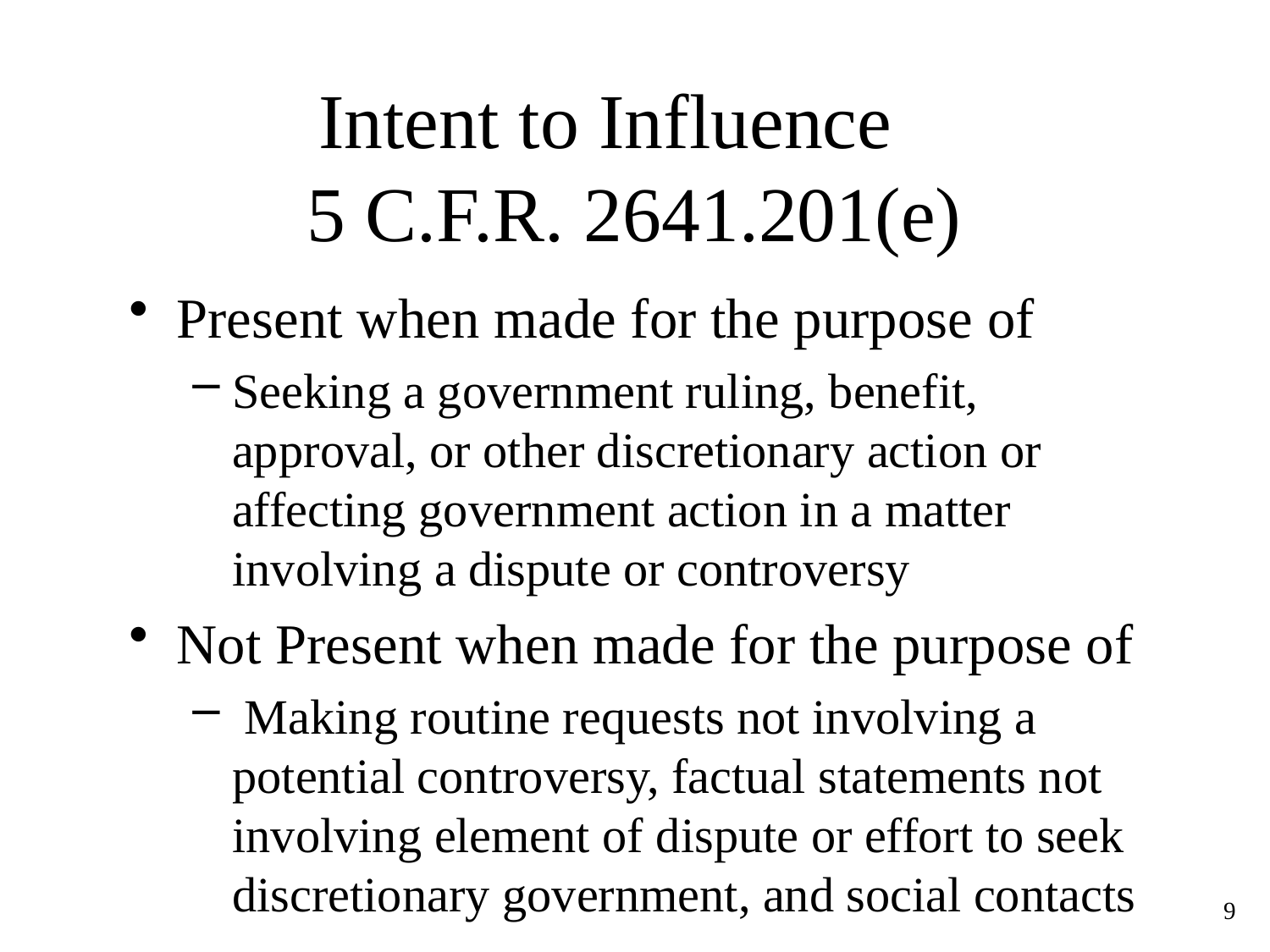

# Intent to Influence 5 C.F.R. 2641.201(e)
Present when made for the purpose of
Seeking a government ruling, benefit, approval, or other discretionary action or affecting government action in a matter involving a dispute or controversy
Not Present when made for the purpose of
 Making routine requests not involving a potential controversy, factual statements not involving element of dispute or effort to seek discretionary government, and social contacts
9